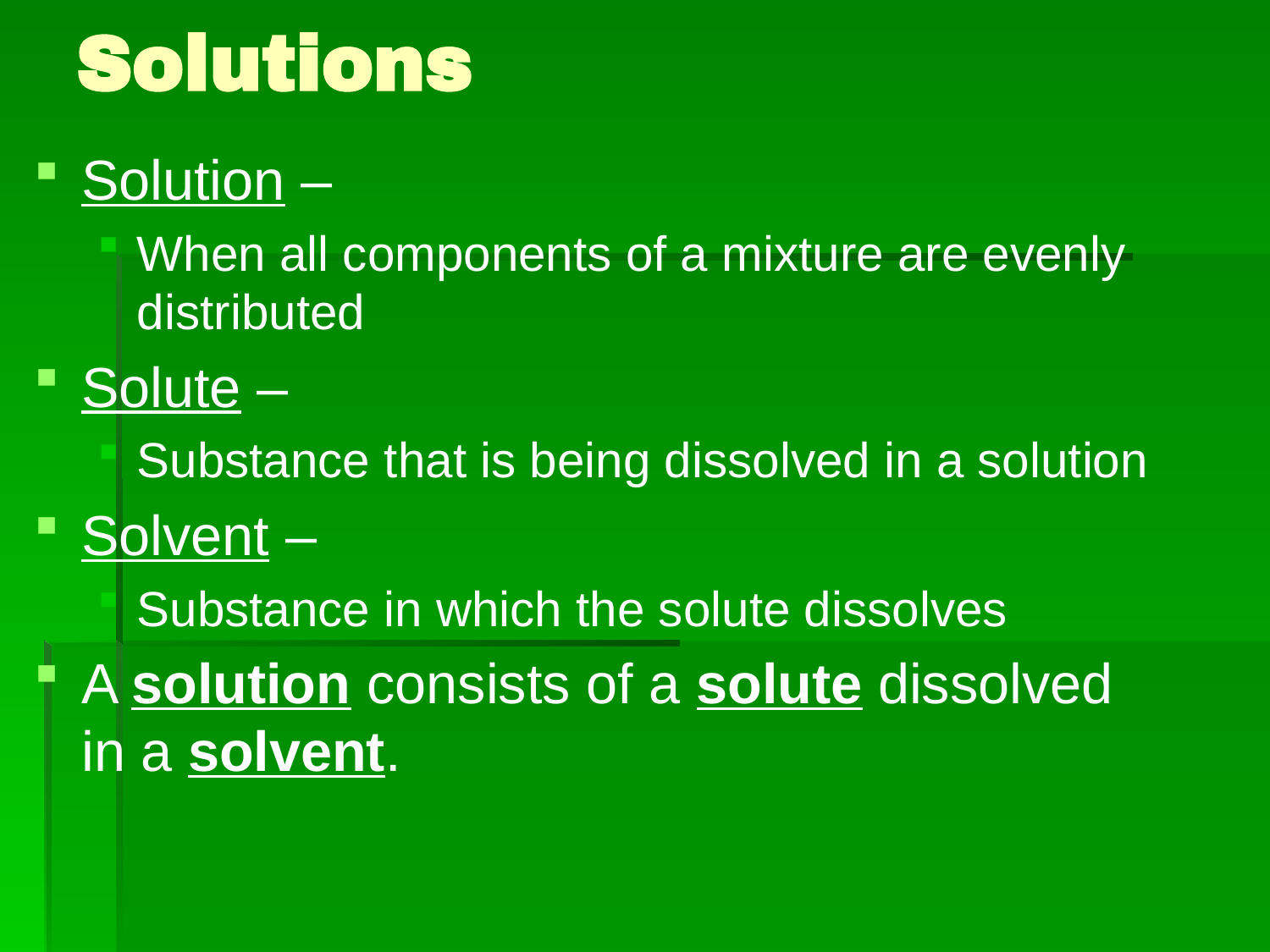

# Solutions
Solution –
When all components of a mixture are evenly distributed
Solute –
Substance that is being dissolved in a solution
Solvent –
Substance in which the solute dissolves
A solution consists of a solute dissolved in a solvent.